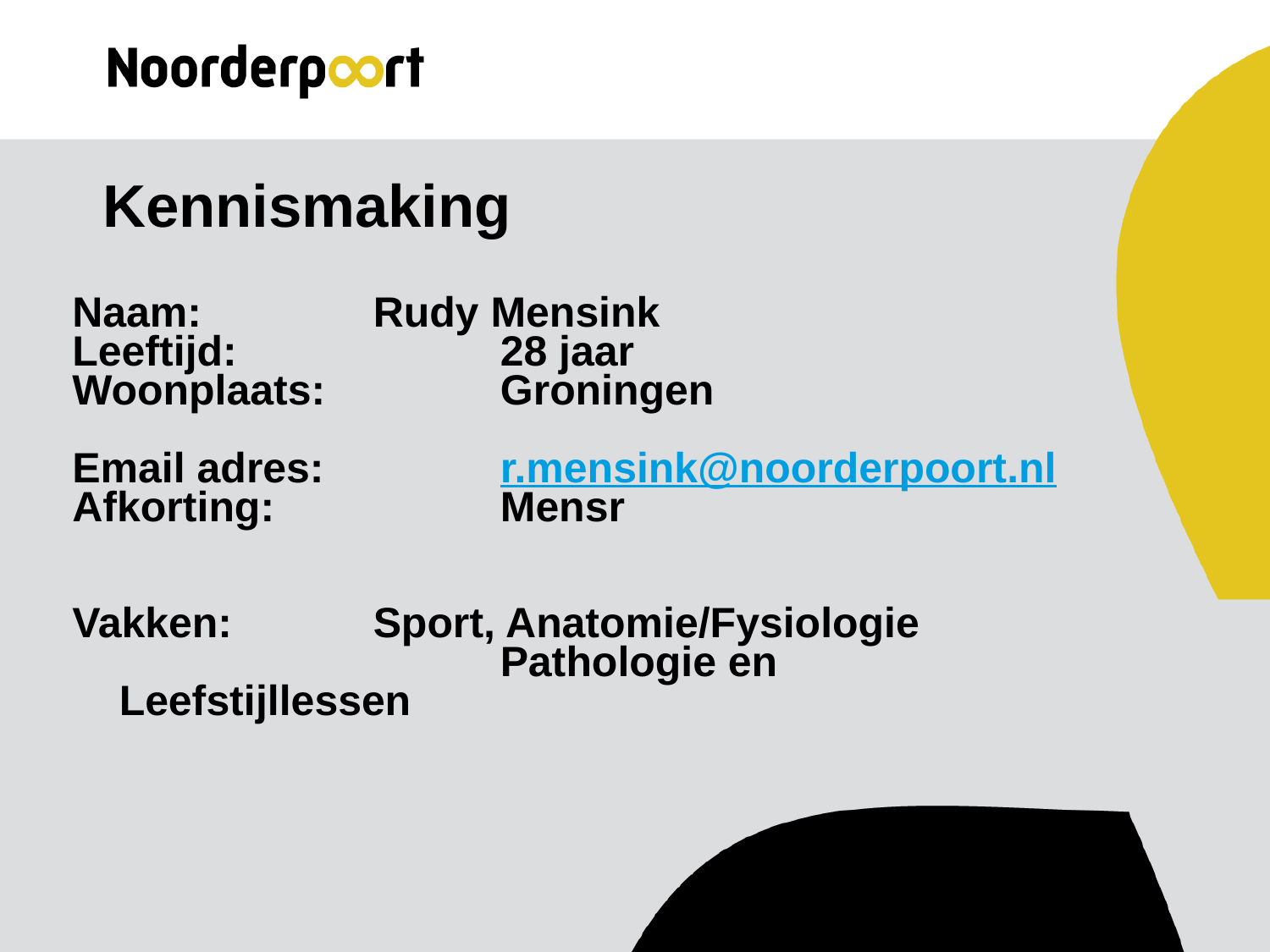

# Kennismaking
Naam: 		Rudy Mensink
Leeftijd: 		28 jaar
Woonplaats:	 	Groningen

Email adres:		r.mensink@noorderpoort.nl
Afkorting:		Mensr

Vakken:		Sport, Anatomie/Fysiologie
				Pathologie en Leefstijllessen